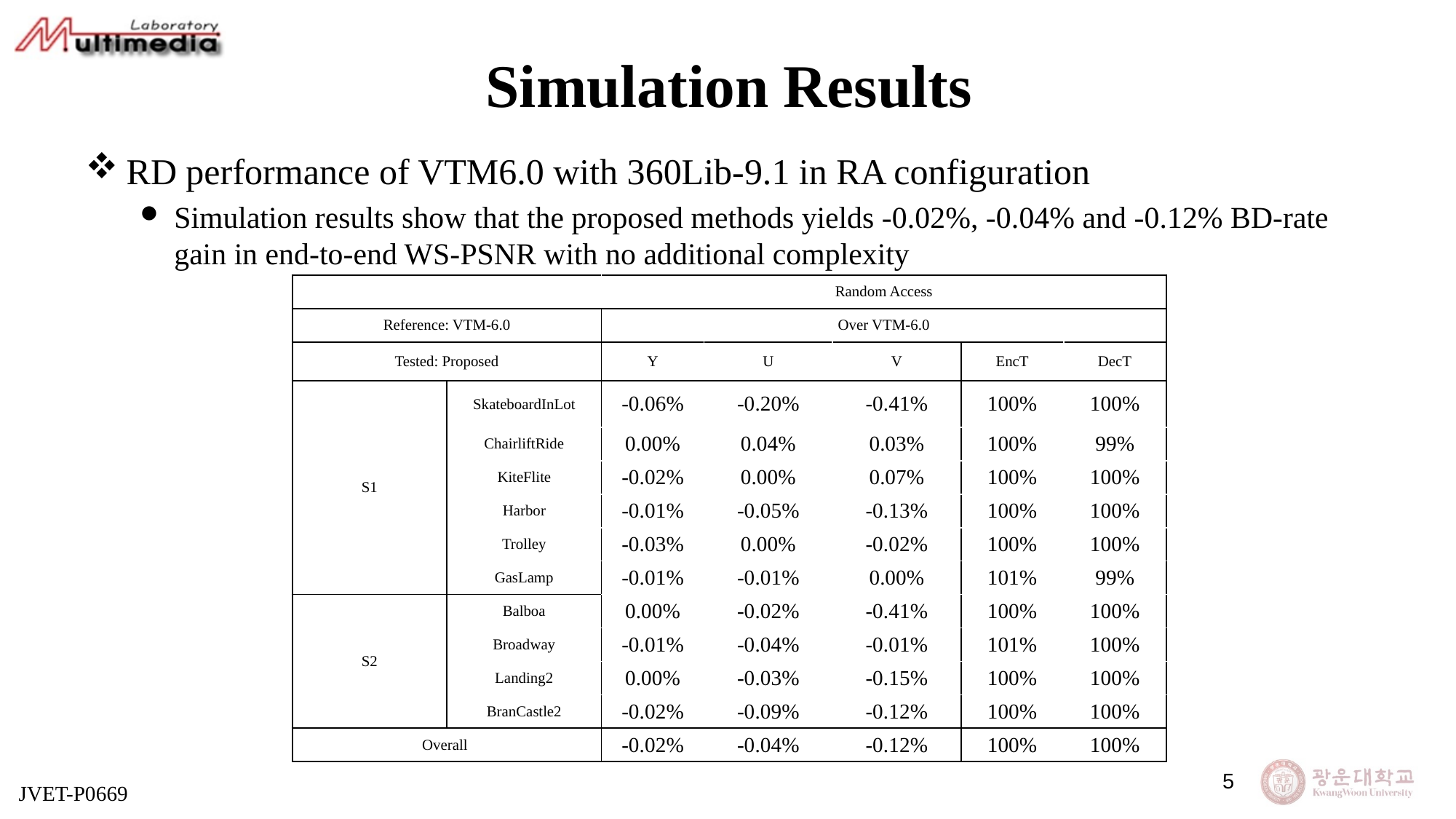

# Simulation Results
RD performance of VTM6.0 with 360Lib-9.1 in RA configuration
Simulation results show that the proposed methods yields -0.02%, -0.04% and -0.12% BD-rate gain in end-to-end WS-PSNR with no additional complexity

|  |  | Random Access |  |  |  |  |
| --- | --- | --- | --- | --- | --- | --- |
| Reference: VTM-6.0 |  | Over VTM-6.0 |  |  |  |  |
| Tested: Proposed |  | Y | U | V | EncT | DecT |
| S1 | SkateboardInLot | -0.06% | -0.20% | -0.41% | 100% | 100% |
|  | ChairliftRide | 0.00% | 0.04% | 0.03% | 100% | 99% |
|  | KiteFlite | -0.02% | 0.00% | 0.07% | 100% | 100% |
|  | Harbor | -0.01% | -0.05% | -0.13% | 100% | 100% |
|  | Trolley | -0.03% | 0.00% | -0.02% | 100% | 100% |
|  | GasLamp | -0.01% | -0.01% | 0.00% | 101% | 99% |
| S2 | Balboa | 0.00% | -0.02% | -0.41% | 100% | 100% |
|  | Broadway | -0.01% | -0.04% | -0.01% | 101% | 100% |
|  | Landing2 | 0.00% | -0.03% | -0.15% | 100% | 100% |
|  | BranCastle2 | -0.02% | -0.09% | -0.12% | 100% | 100% |
| Overall |  | -0.02% | -0.04% | -0.12% | 100% | 100% |
5